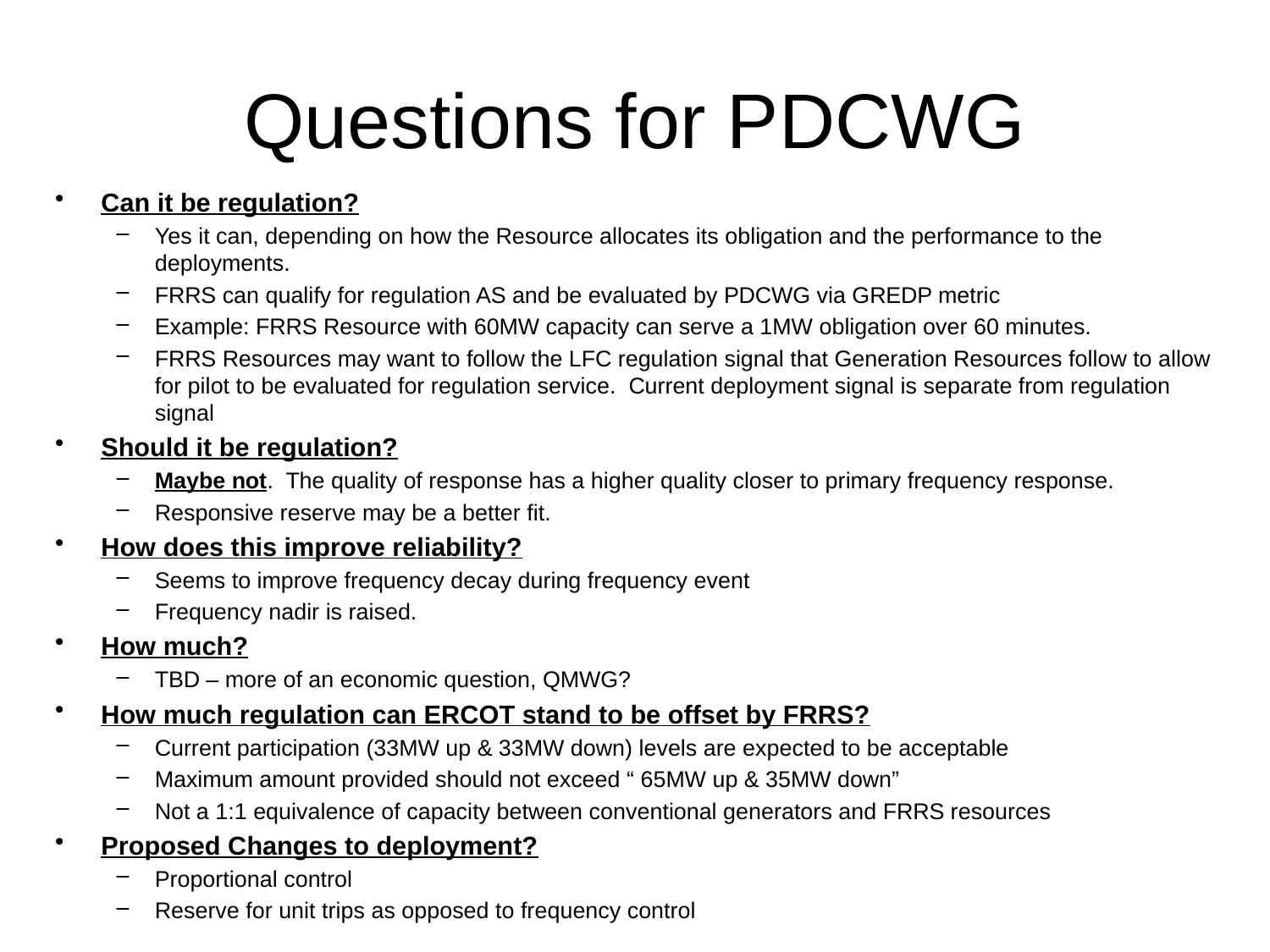

# Questions for PDCWG
Can it be regulation?
Yes it can, depending on how the Resource allocates its obligation and the performance to the deployments.
FRRS can qualify for regulation AS and be evaluated by PDCWG via GREDP metric
Example: FRRS Resource with 60MW capacity can serve a 1MW obligation over 60 minutes.
FRRS Resources may want to follow the LFC regulation signal that Generation Resources follow to allow for pilot to be evaluated for regulation service.  Current deployment signal is separate from regulation signal
Should it be regulation?
Maybe not.  The quality of response has a higher quality closer to primary frequency response.
Responsive reserve may be a better fit.
How does this improve reliability?
Seems to improve frequency decay during frequency event
Frequency nadir is raised.
How much?
TBD – more of an economic question, QMWG?
How much regulation can ERCOT stand to be offset by FRRS?
Current participation (33MW up & 33MW down) levels are expected to be acceptable
Maximum amount provided should not exceed “ 65MW up & 35MW down”
Not a 1:1 equivalence of capacity between conventional generators and FRRS resources
Proposed Changes to deployment?
Proportional control
Reserve for unit trips as opposed to frequency control